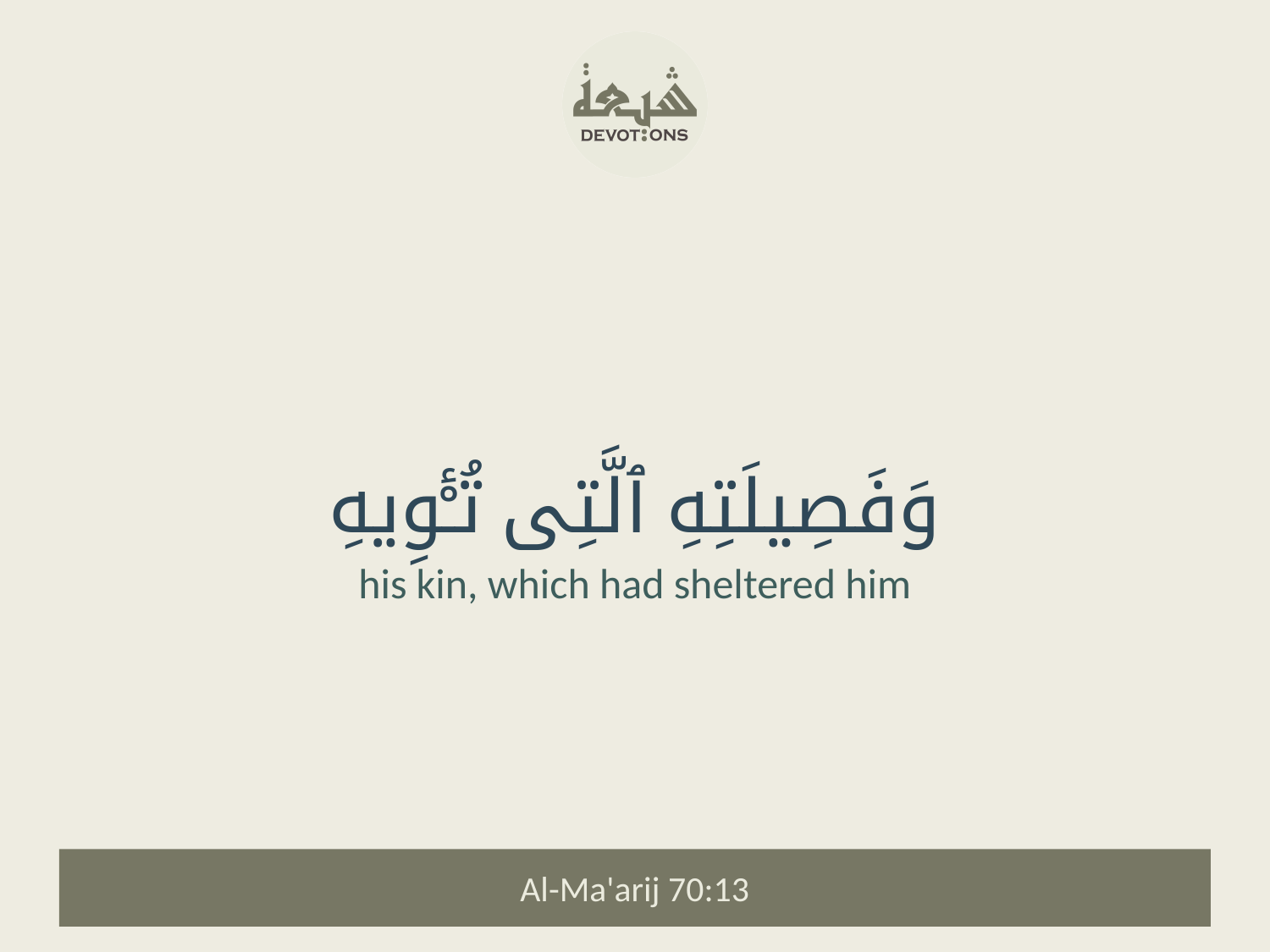

وَفَصِيلَتِهِ ٱلَّتِى تُـْٔوِيهِ
his kin, which had sheltered him
Al-Ma'arij 70:13